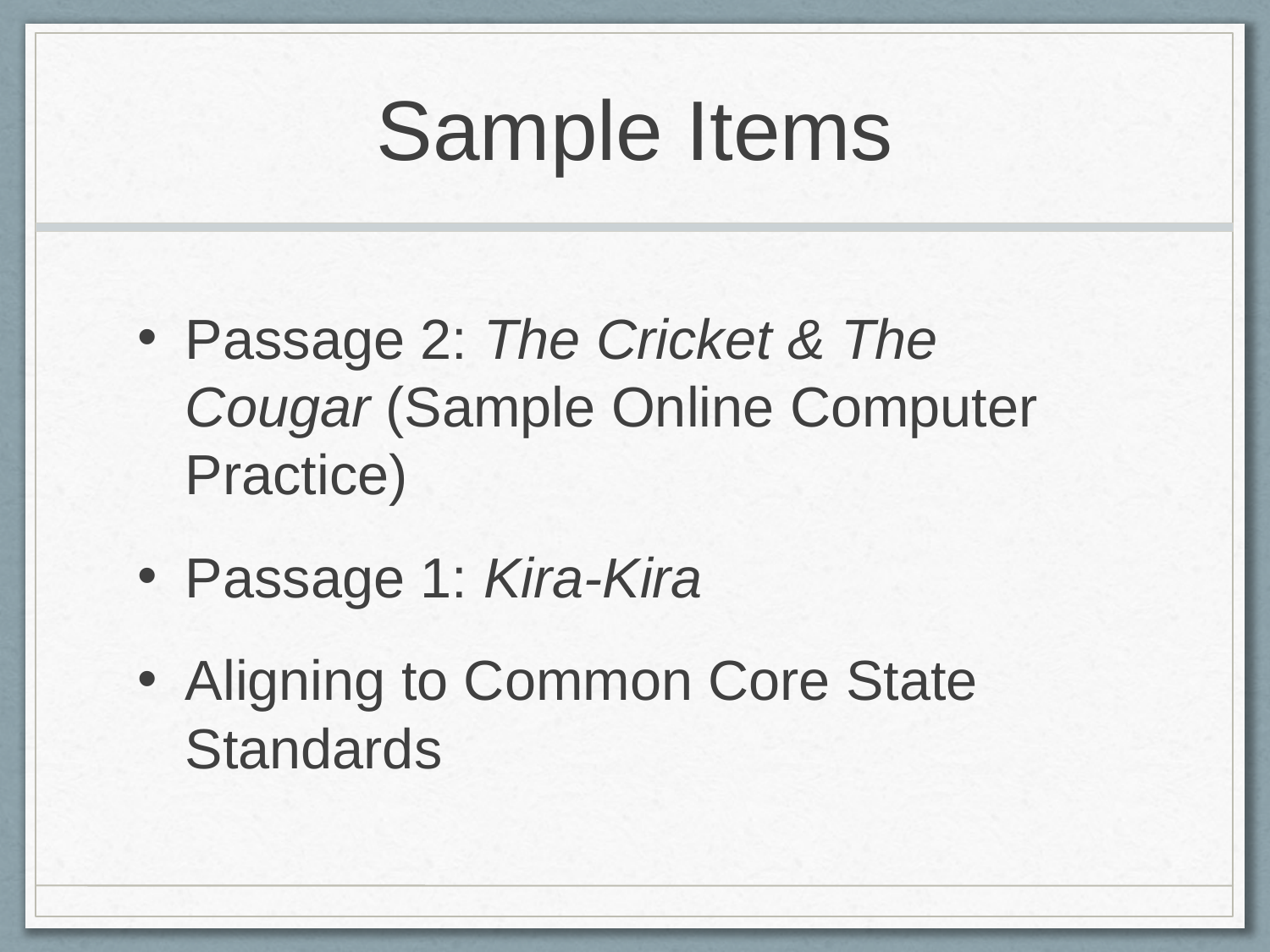

# Sample Items
Passage 2: The Cricket & The Cougar (Sample Online Computer Practice)
Passage 1: Kira-Kira
Aligning to Common Core State Standards